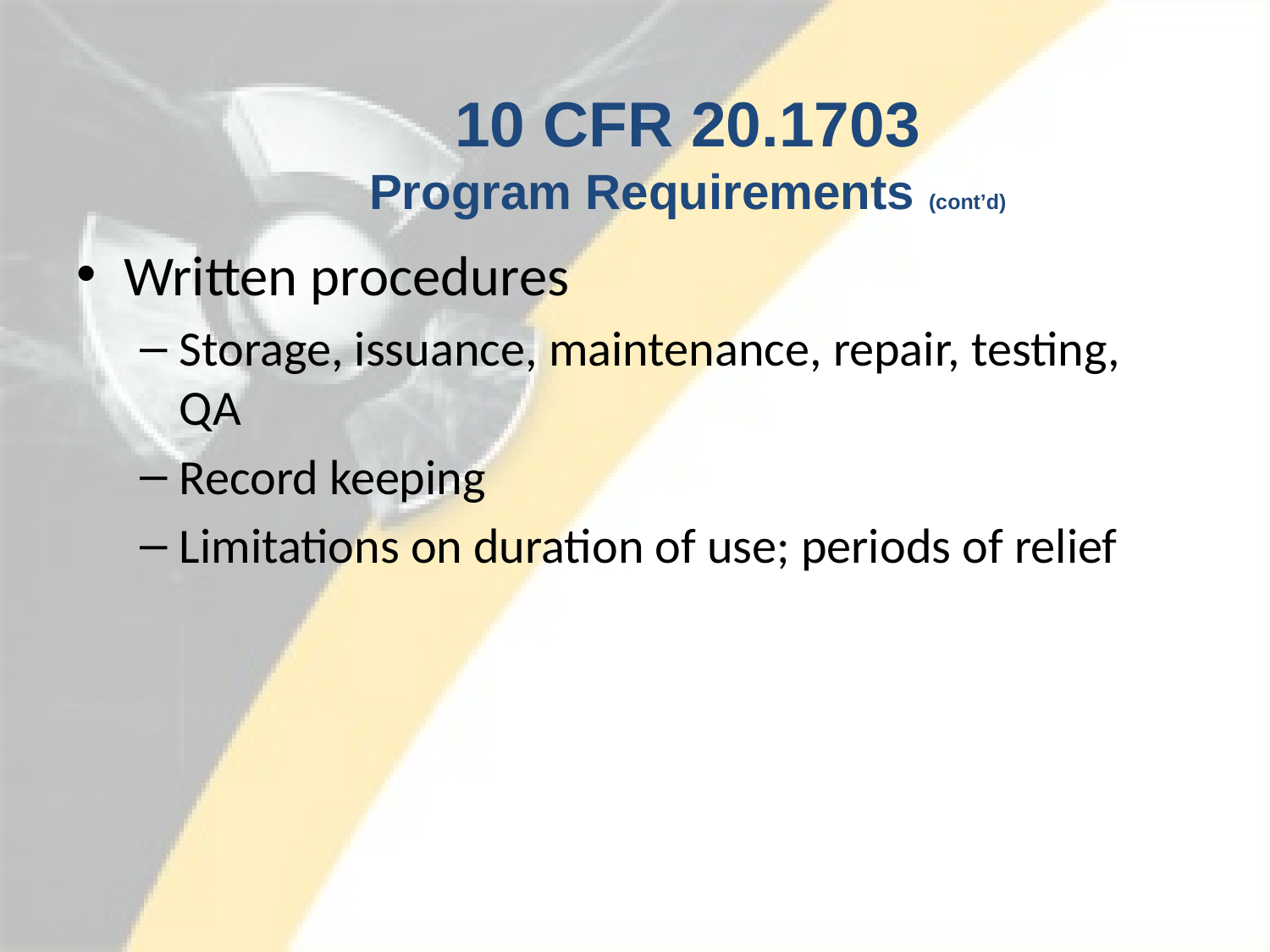

10 CFR 20.1703
Program Requirements (cont’d)
Written procedures
Storage, issuance, maintenance, repair, testing, QA
Record keeping
Limitations on duration of use; periods of relief